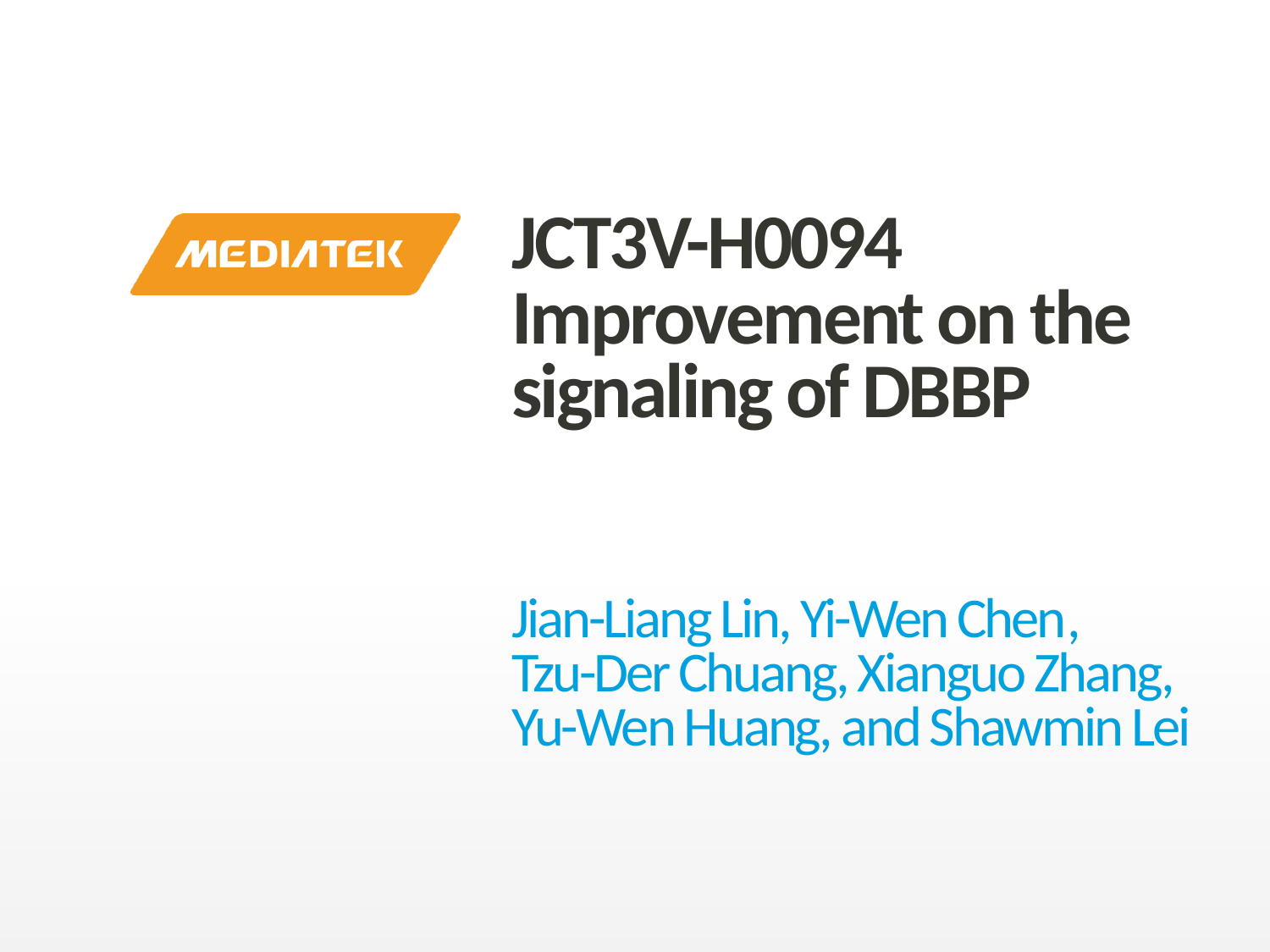

# JCT3V-H0094 Improvement on the signaling of DBBP
Jian-Liang Lin, Yi-Wen Chen,
Tzu-Der Chuang, Xianguo Zhang, Yu-Wen Huang, and Shawmin Lei